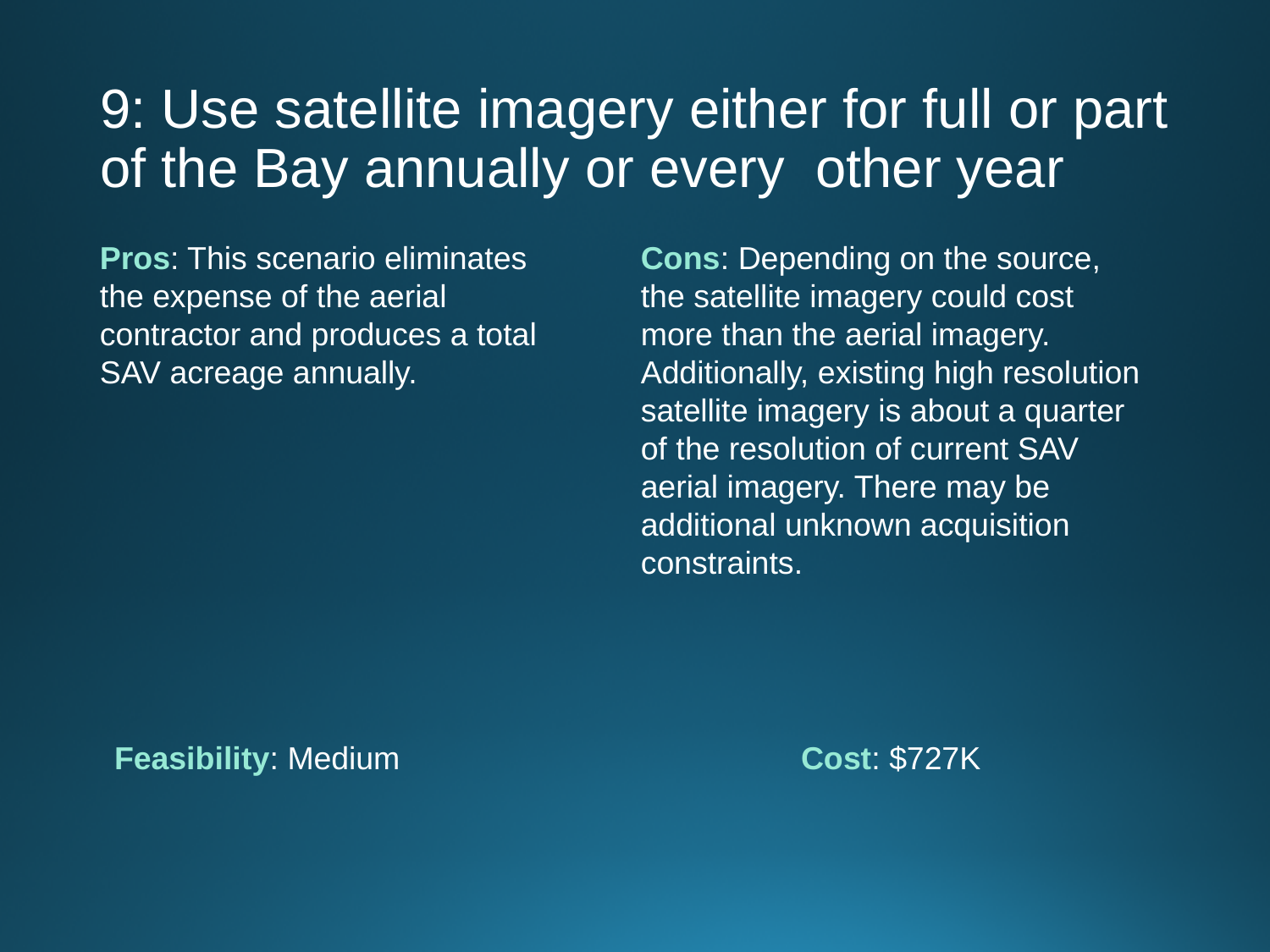

# 9: Use satellite imagery either for full or part of the Bay annually or every  other year
Cons: Depending on the source, the satellite imagery could cost more than the aerial imagery. Additionally, existing high resolution satellite imagery is about a quarter of the resolution of current SAV aerial imagery. There may be additional unknown acquisition constraints.
Pros: This scenario eliminates the expense of the aerial contractor and produces a total SAV acreage annually.
Cost: $727K
Feasibility: Medium